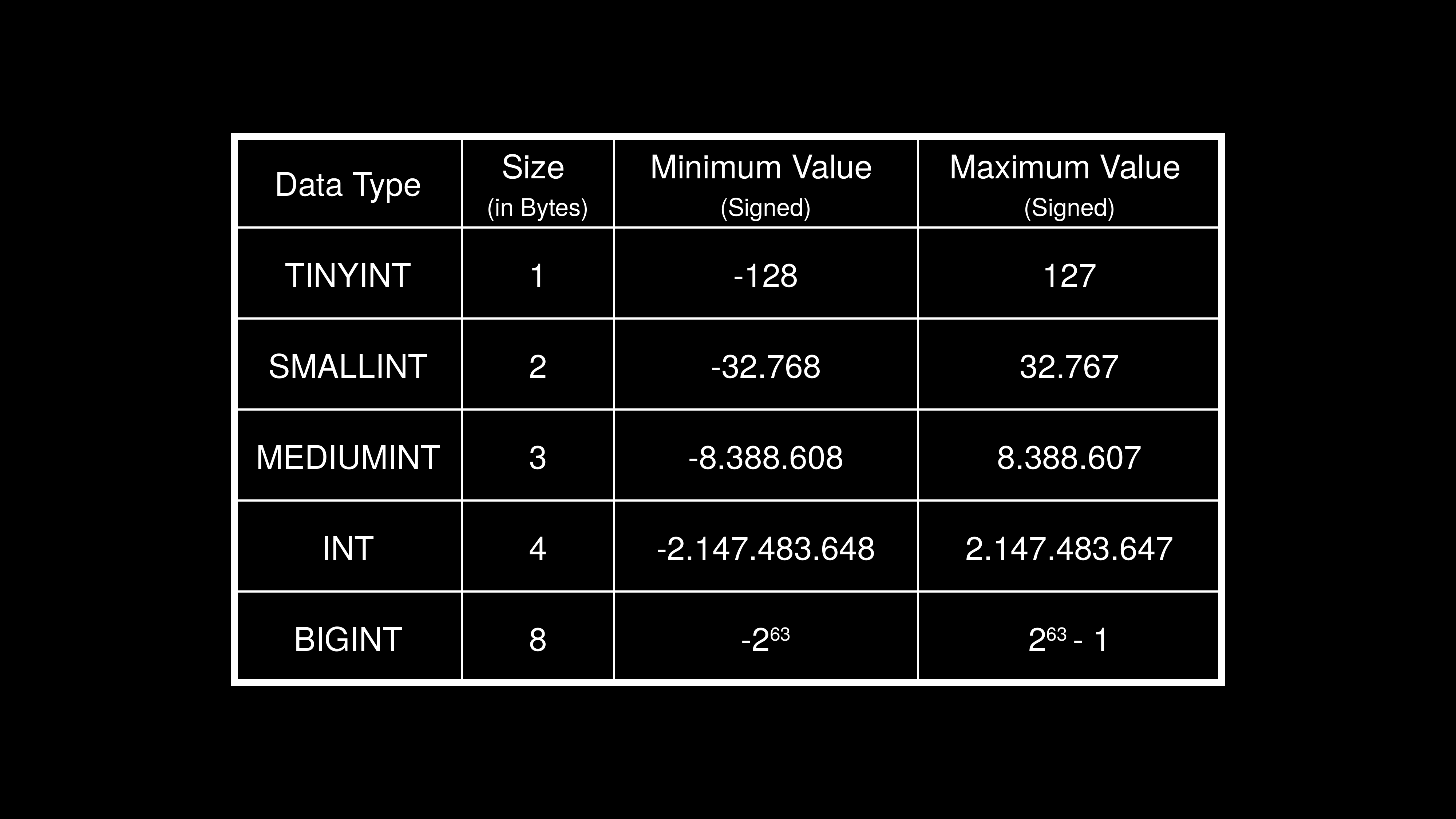

| Data Type | Size (in Bytes) | Minimum Value (Signed) | Maximum Value (Signed) |
| --- | --- | --- | --- |
| TINYINT | 1 | -128 | 127 |
| SMALLINT | 2 | -32.768 | 32.767 |
| MEDIUMINT | 3 | -8.388.608 | 8.388.607 |
| INT | 4 | -2.147.483.648 | 2.147.483.647 |
| BIGINT | 8 | -263 | 263 - 1 |